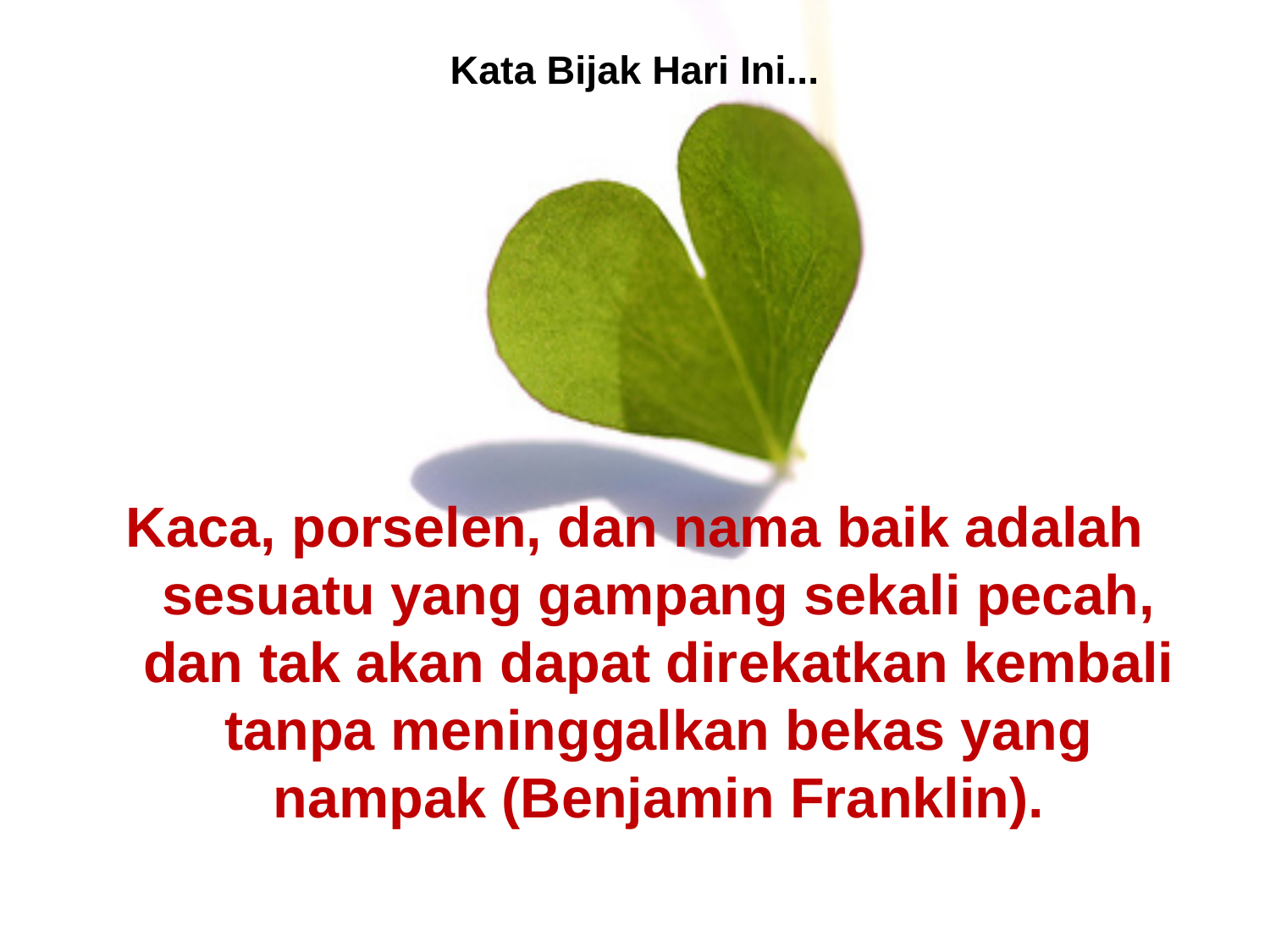

# Kata Bijak Hari Ini...

Kaca, porselen, dan nama baik adalah sesuatu yang gampang sekali pecah, dan tak akan dapat direkatkan kembali tanpa meninggalkan bekas yang nampak (Benjamin Franklin).